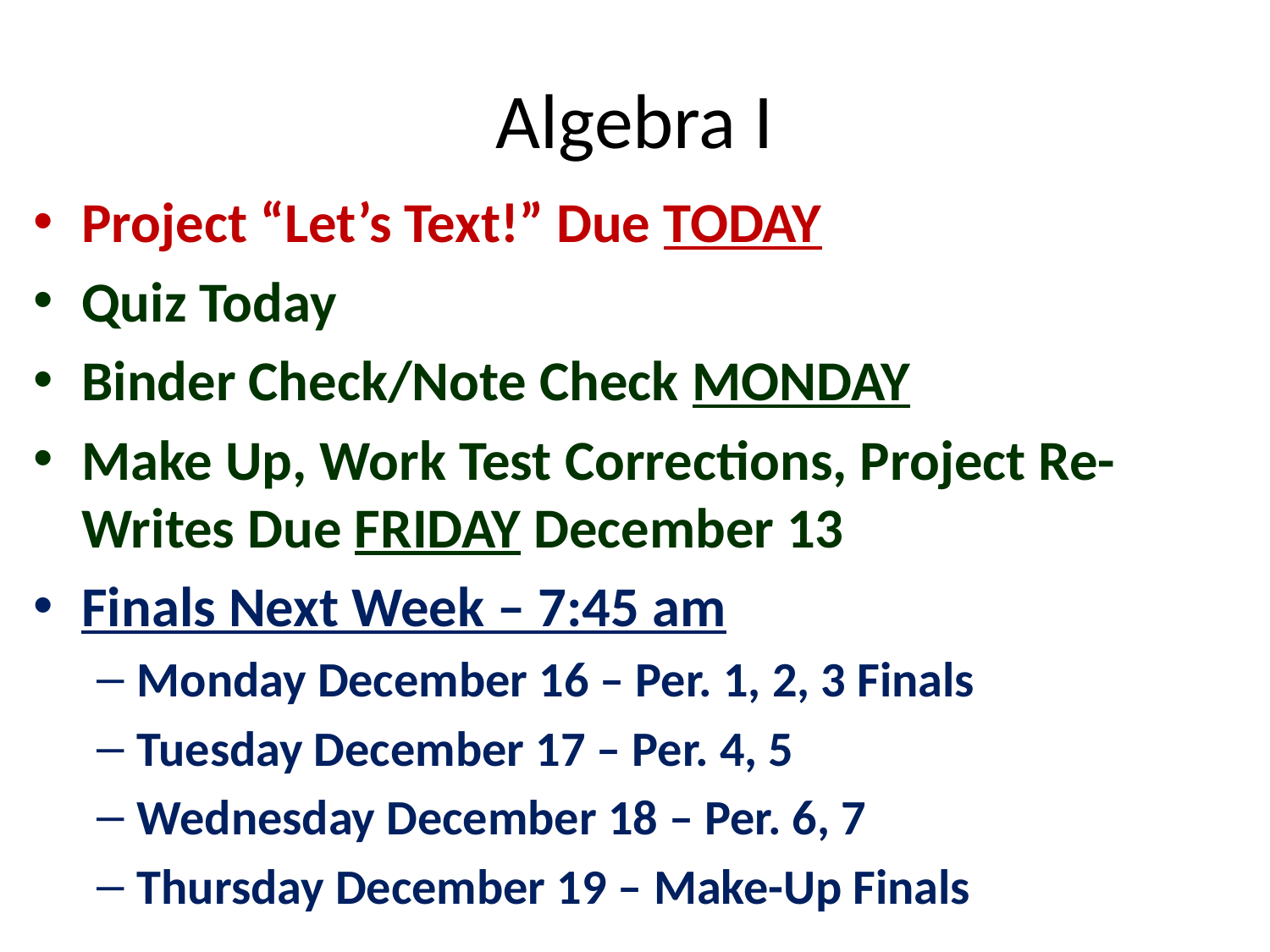

# Algebra I
Project “Let’s Text!” Due TODAY
Quiz Today
Binder Check/Note Check MONDAY
Make Up, Work Test Corrections, Project Re-Writes Due FRIDAY December 13
Finals Next Week – 7:45 am
Monday December 16 – Per. 1, 2, 3 Finals
Tuesday December 17 – Per. 4, 5
Wednesday December 18 – Per. 6, 7
Thursday December 19 – Make-Up Finals